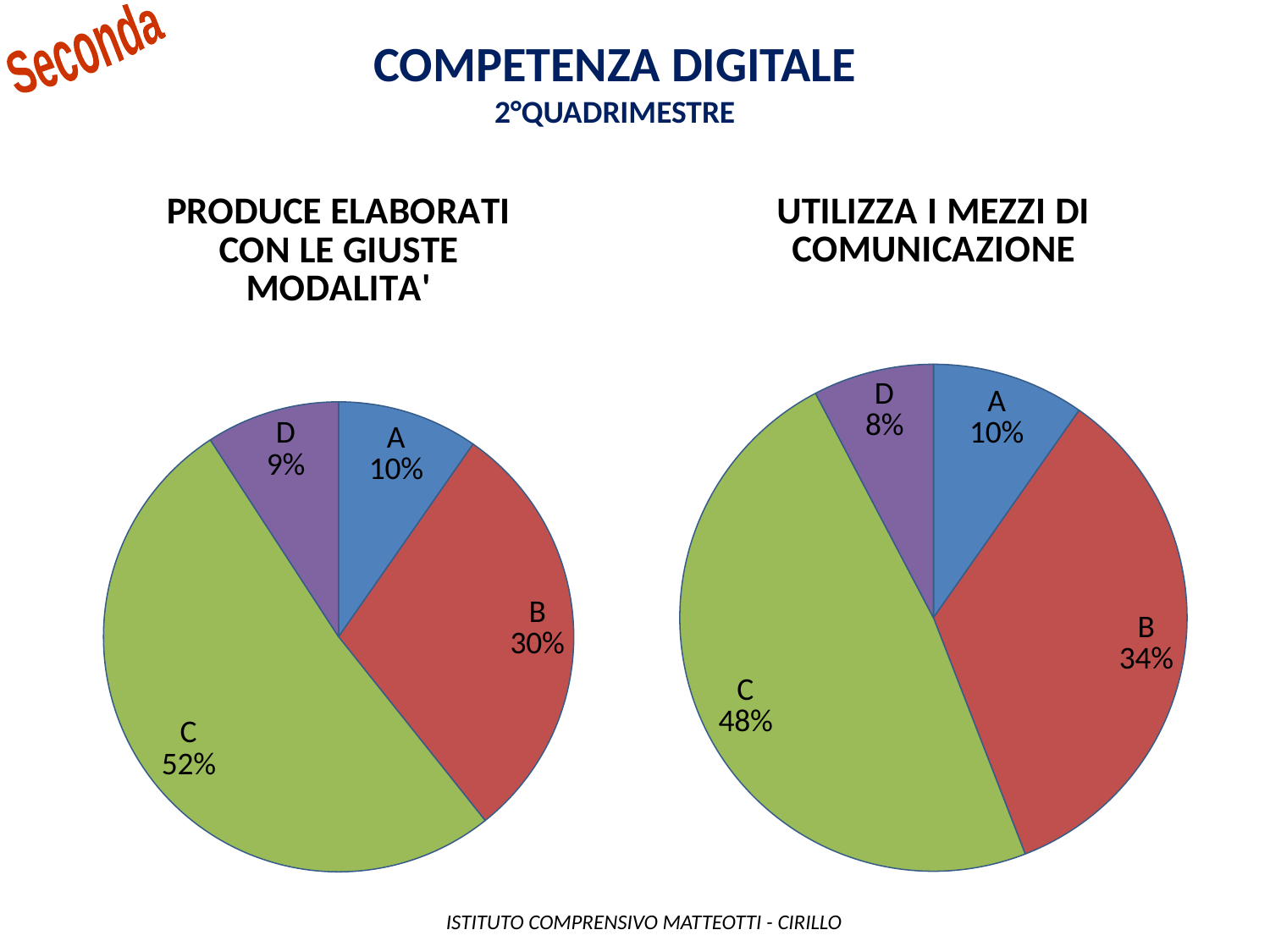

Seconda
Competenza digitale
2°QUADRIMESTRE

### Chart: UTILIZZA I MEZZI DI COMUNICAZIONE

| Category |  |
|---|---|
| A | 19.0 |
| B | 67.0 |
| C | 94.0 |
| D | 15.0 |

### Chart: PRODUCE ELABORATI CON LE GIUSTE MODALITA'

| Category |  |
|---|---|
| A | 19.0 |
| B | 58.0 |
| C | 101.0 |
| D | 18.0 |
 ISTITUTO COMPRENSIVO MATTEOTTI - CIRILLO